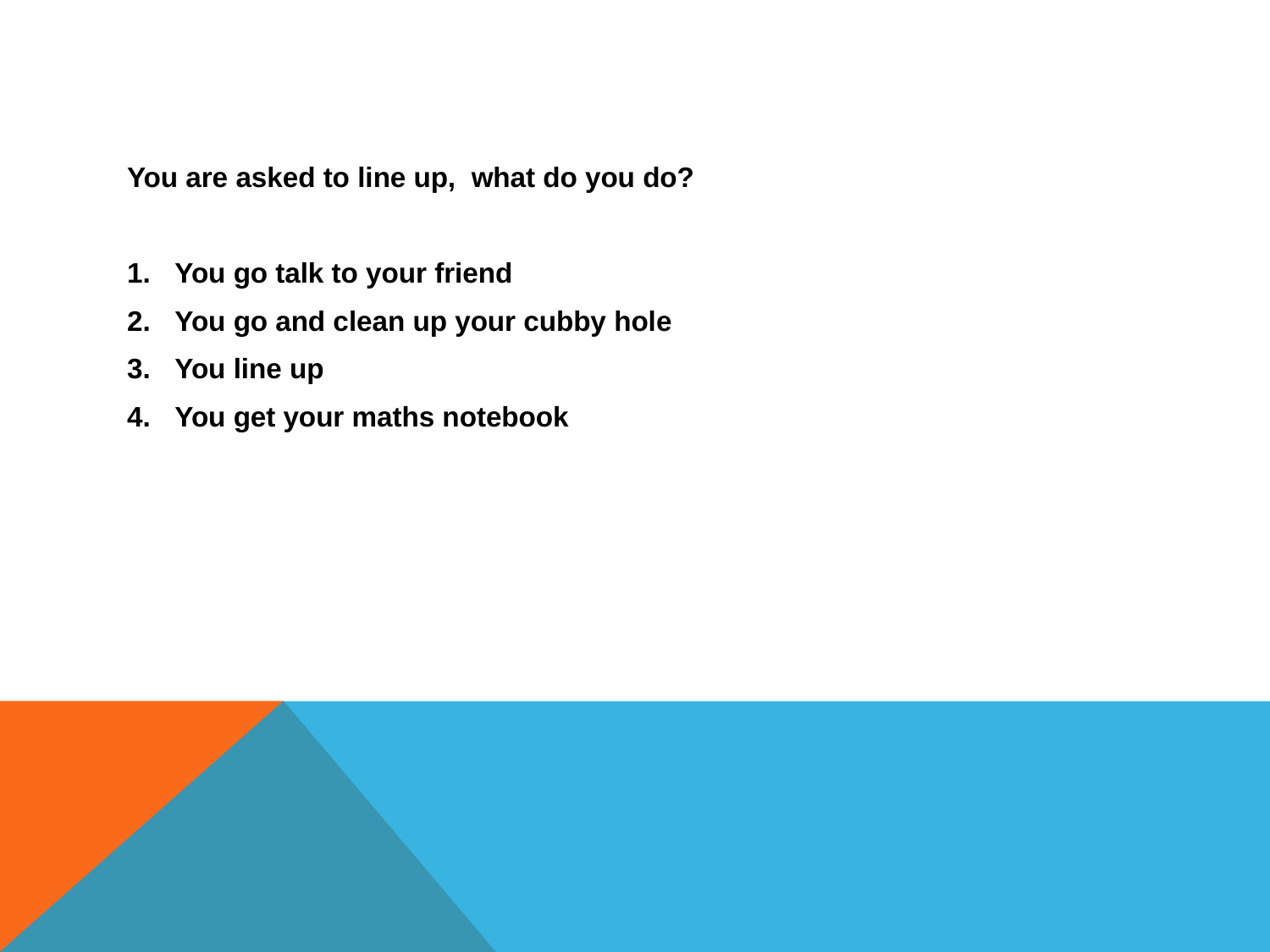

You are asked to line up,  what do you do?

You go talk to your friend
You go and clean up your cubby hole
You line up
You get your maths notebook